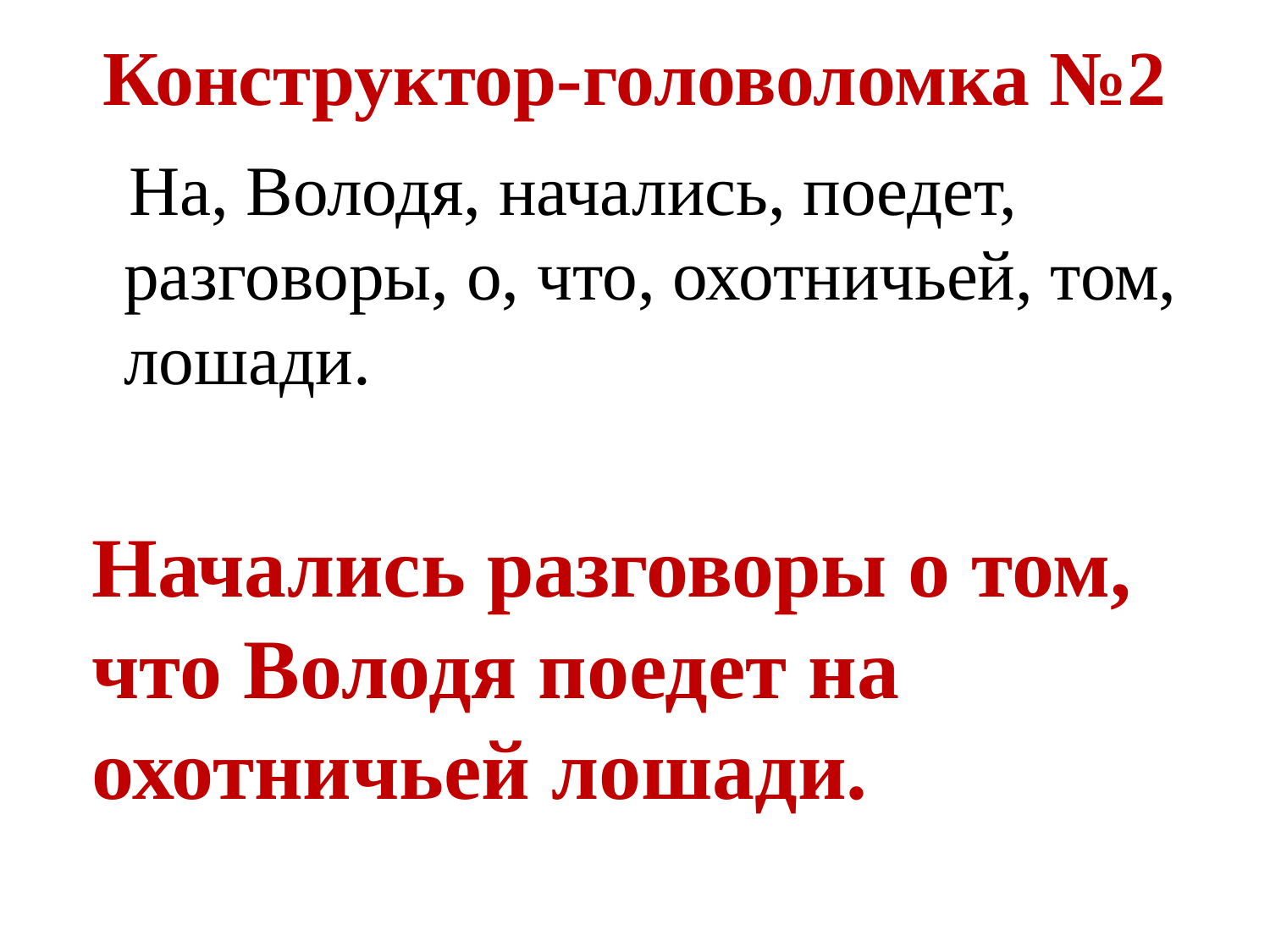

# Конструктор-головоломка №2
   На, Володя, начались, поедет, разговоры, о, что, охотничьей, том, лошади.
Начались разговоры о том, что Володя поедет на охотничьей лошади.